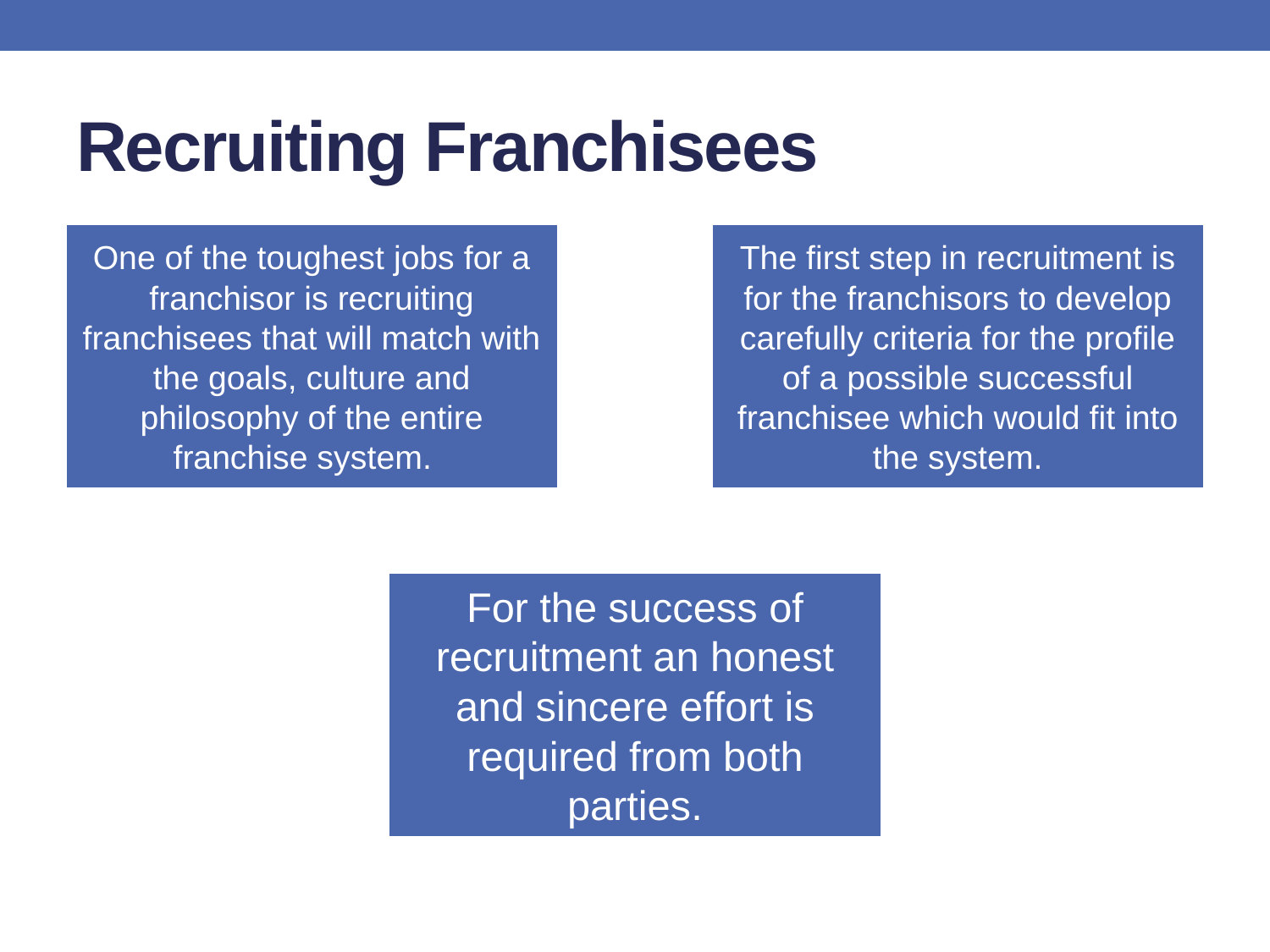

# Recruiting Franchisees
One of the toughest jobs for a franchisor is recruiting franchisees that will match with the goals, culture and philosophy of the entire franchise system.
The first step in recruitment is for the franchisors to develop carefully criteria for the profile of a possible successful franchisee which would fit into the system.
For the success of recruitment an honest and sincere effort is required from both parties.